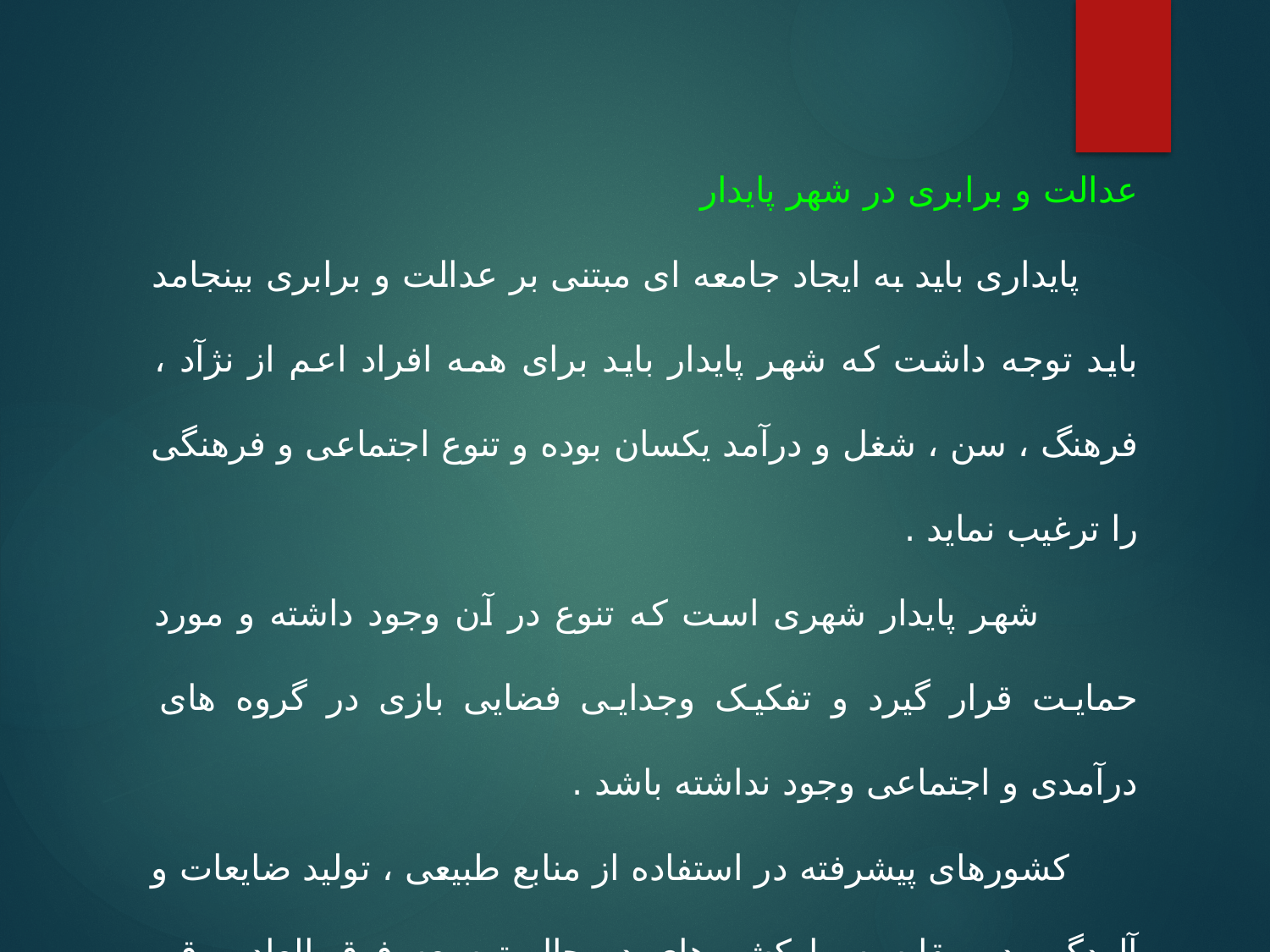

عدالت و برابری در شهر پایدار
     پایداری باید به ایجاد جامعه ای مبتنی بر عدالت و برابری بینجامد باید توجه داشت که شهر پایدار باید برای همه افراد اعم از نژآد ، فرهنگ ، سن ، شغل و درآمد یکسان بوده و تنوع اجتماعی و فرهنگی را ترغیب نماید .
       شهر پایدار شهری است که تنوع در آن وجود داشته و مورد حمایت قرار گیرد و تفکیک وجدایی فضایی بازی در گروه های درآمدی و اجتماعی وجود نداشته باشد .
      کشورهای پیشرفته در استفاده از منابع طبیعی ، تولید ضایعات و آلودگی در مقایسه با کشورهای در حال توسعه فوق العاده رقم بالاتری دارند .